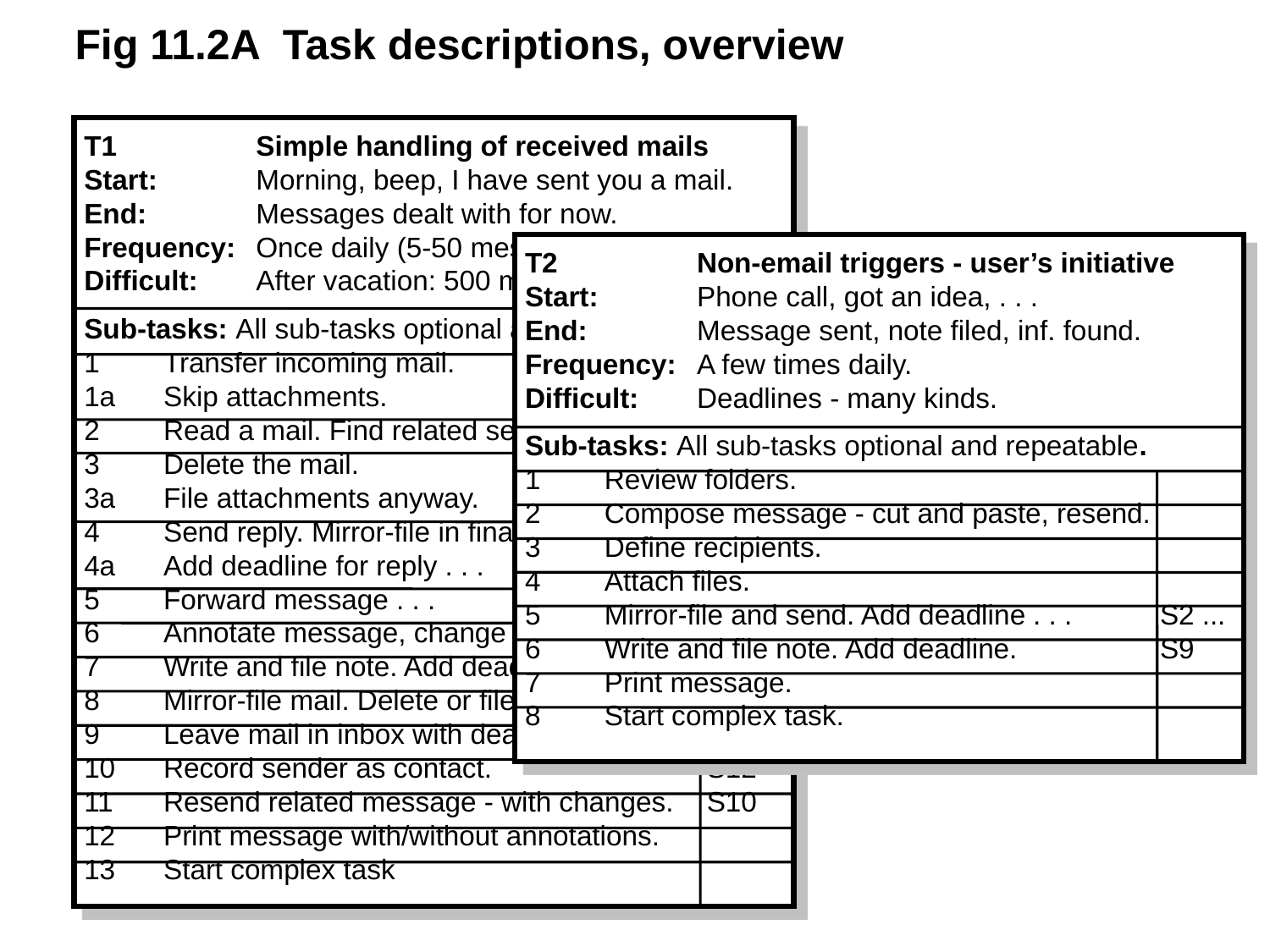

Fig 11.2A  Task descriptions, overview
T1		Simple handling of received mails
Start:		Morning, beep, I have sent you a mail.
End:		Messages dealt with for now.
Frequency:	Once daily (5-50 messages) . . .
Difficult:	After vacation: 500 mails.
Sub-tasks: All sub-tasks optional and repeatable.
1	Transfer incoming mail.
1a	Skip attachments.
2	Read a mail. Find related sent message.	S4
3	Delete the mail.
3a	File attachments anyway. 	S8
4	Send reply. Mirror-file in final folder. 	S2
4a	Add deadline for reply . . . 	S10
5	Forward message . . .
6	Annotate message, change subject. 	S6
7	Write and file note. Add deadline. 	S9
8	Mirror-file mail. Delete or file attachments. 	S0 ...
9	Leave mail in inbox with deadline. 	S10
10	Record sender as contact. 	S12
11	Resend related message - with changes. 	S10
12	Print message with/without annotations.
13	Start complex task

T2		Non-email triggers - user’s initiative
Start: 	Phone call, got an idea, . . .
End:		Message sent, note filed, inf. found.
Frequency:	A few times daily.
Difficult:	Deadlines - many kinds.
Sub-tasks: All sub-tasks optional and repeatable.
1	Review folders.
2	Compose message - cut and paste, resend.
3	Define recipients.
4	Attach files.
5	Mirror-file and send. Add deadline . . . 	S2 ...
6	Write and file note. Add deadline. 	S9
7	Print message.
8	Start complex task.